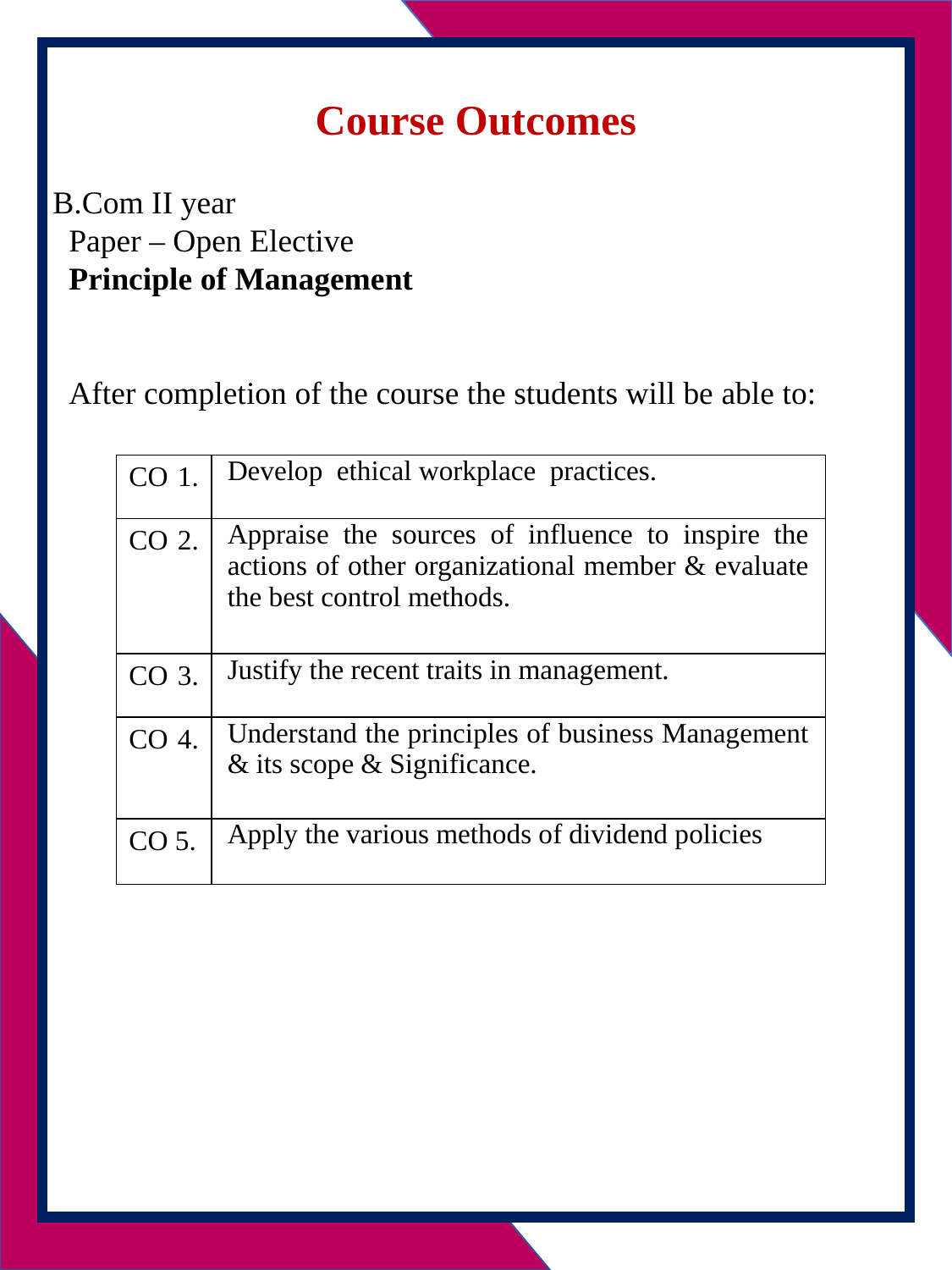

Course Outcomes

     B.Com II year
       Paper – Open Elective
       Principle of Management

       After completion of the course the students will be able to:

| CO 1. | Develop ethical workplace practices. |
| --- | --- |
| CO 2. | Appraise the sources of influence to inspire the actions of other organizational member & evaluate the best control methods. |
| CO 3. | Justify the recent traits in management. |
| CO 4. | Understand the principles of business Management & its scope & Significance. |
| CO 5. | Apply the various methods of dividend policies |